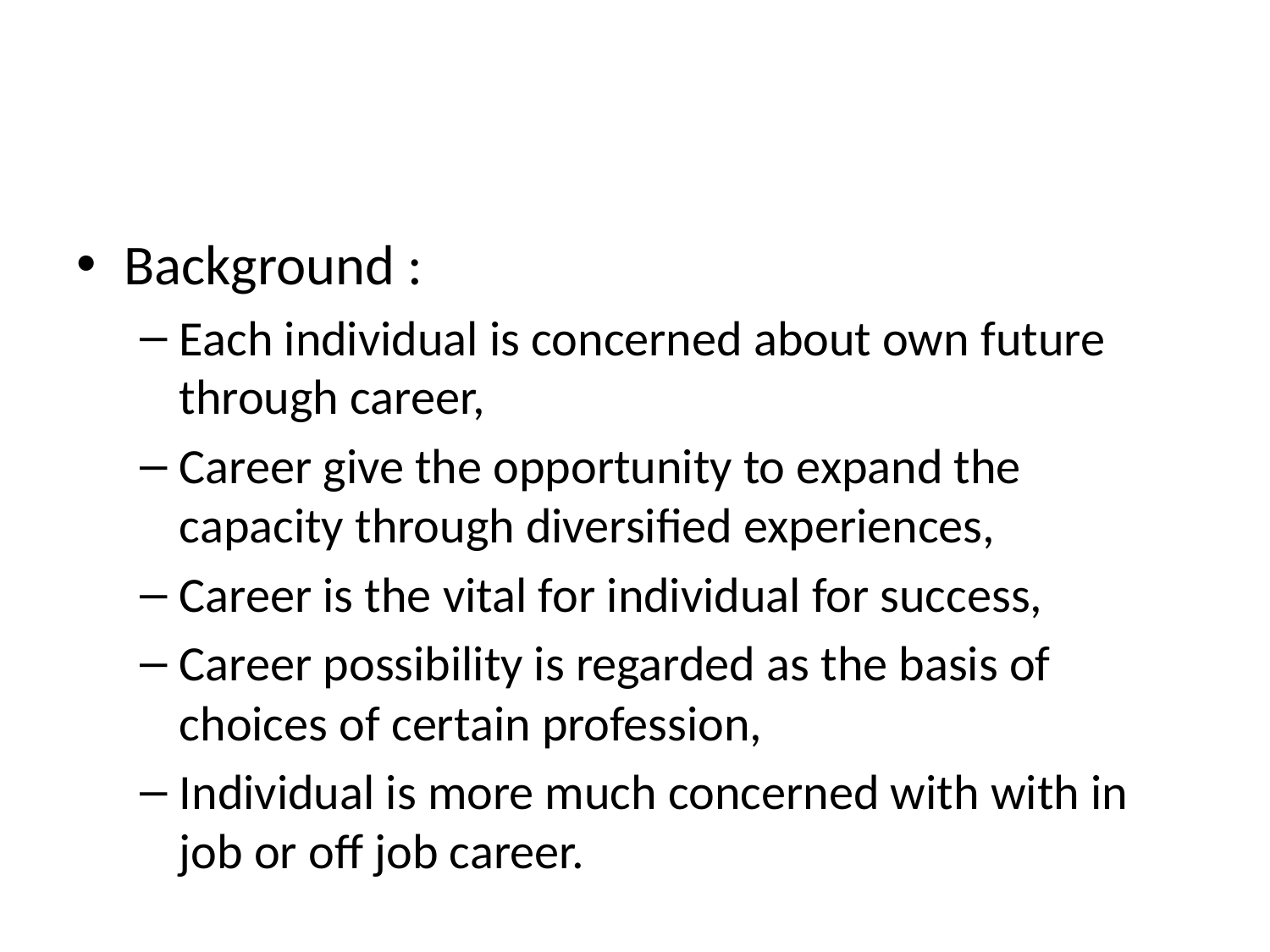

#
Background :
Each individual is concerned about own future through career,
Career give the opportunity to expand the capacity through diversified experiences,
Career is the vital for individual for success,
Career possibility is regarded as the basis of choices of certain profession,
Individual is more much concerned with with in job or off job career.